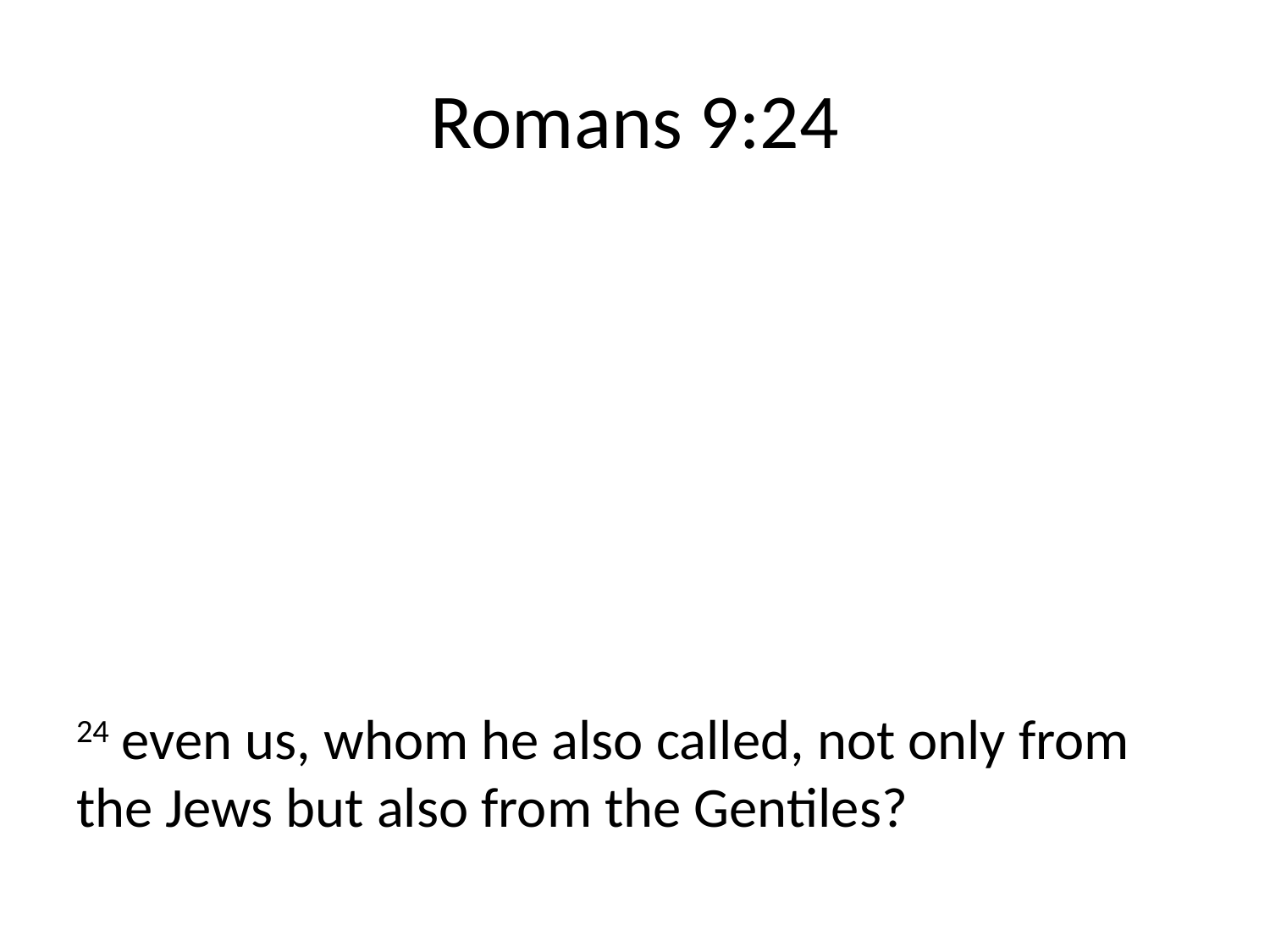

# Romans 9:24

24 even us, whom he also called, not only from the Jews but also from the Gentiles?